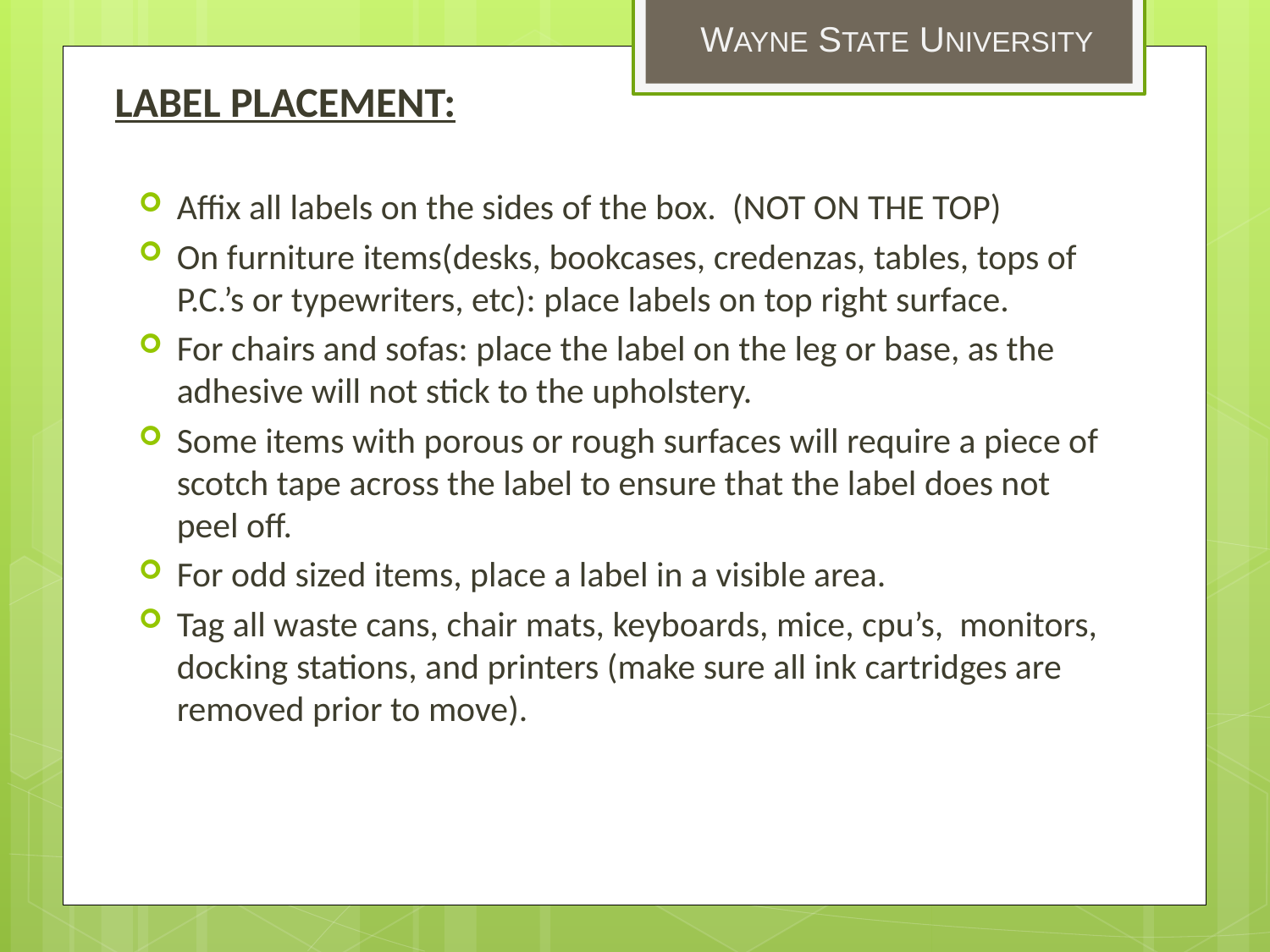

WAYNE STATE UNIVERSITY

LABEL PLACEMENT:

Affix all labels on the sides of the box.  (NOT ON THE TOP)
On furniture items(desks, bookcases, credenzas, tables, tops of  P.C.’s or typewriters, etc): place labels on top right surface.
For chairs and sofas: place the label on the leg or base, as the adhesive will not stick to the upholstery.
Some items with porous or rough surfaces will require a piece of scotch tape across the label to ensure that the label does not peel off.
For odd sized items, place a label in a visible area.
Tag all waste cans, chair mats, keyboards, mice, cpu’s,  monitors, docking stations, and printers (make sure all ink cartridges are removed prior to move).